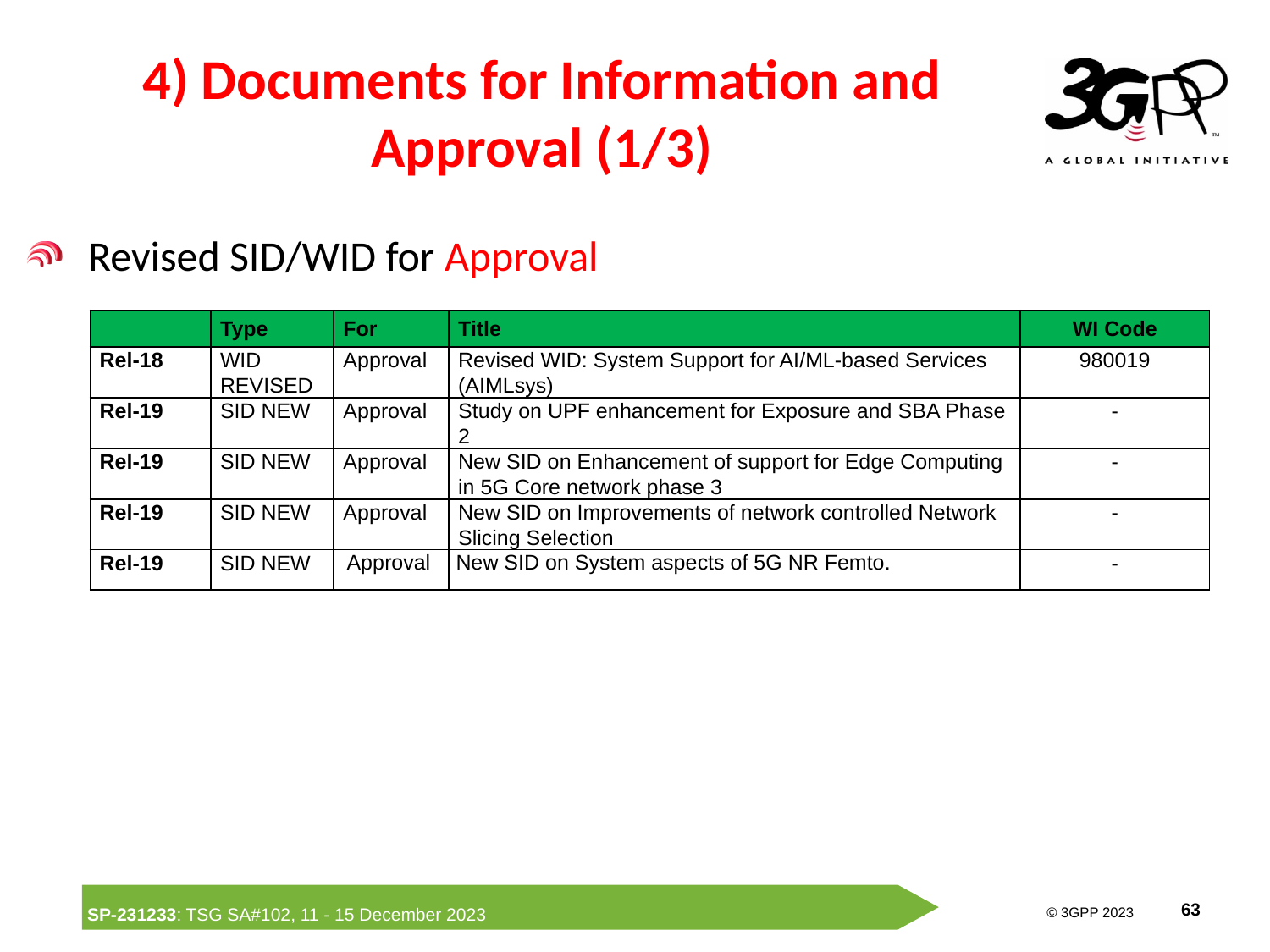

# 4) Documents for Information and Approval (1/3)
Revised SID/WID for Approval

|  | Type | For | Title | WI Code |
| --- | --- | --- | --- | --- |
| Rel-18 | WID REVISED | Approval | Revised WID: System Support for AI/ML-based Services (AIMLsys) | 980019 |
| Rel-19 | SID NEW | Approval | Study on UPF enhancement for Exposure and SBA Phase 2 | - |
| Rel-19 | SID NEW | Approval | New SID on Enhancement of support for Edge Computing in 5G Core network phase 3 | - |
| Rel-19 | SID NEW | Approval | New SID on Improvements of network controlled Network Slicing Selection | - |
| Rel-19 | SID NEW | Approval | New SID on System aspects of 5G NR Femto. | - |